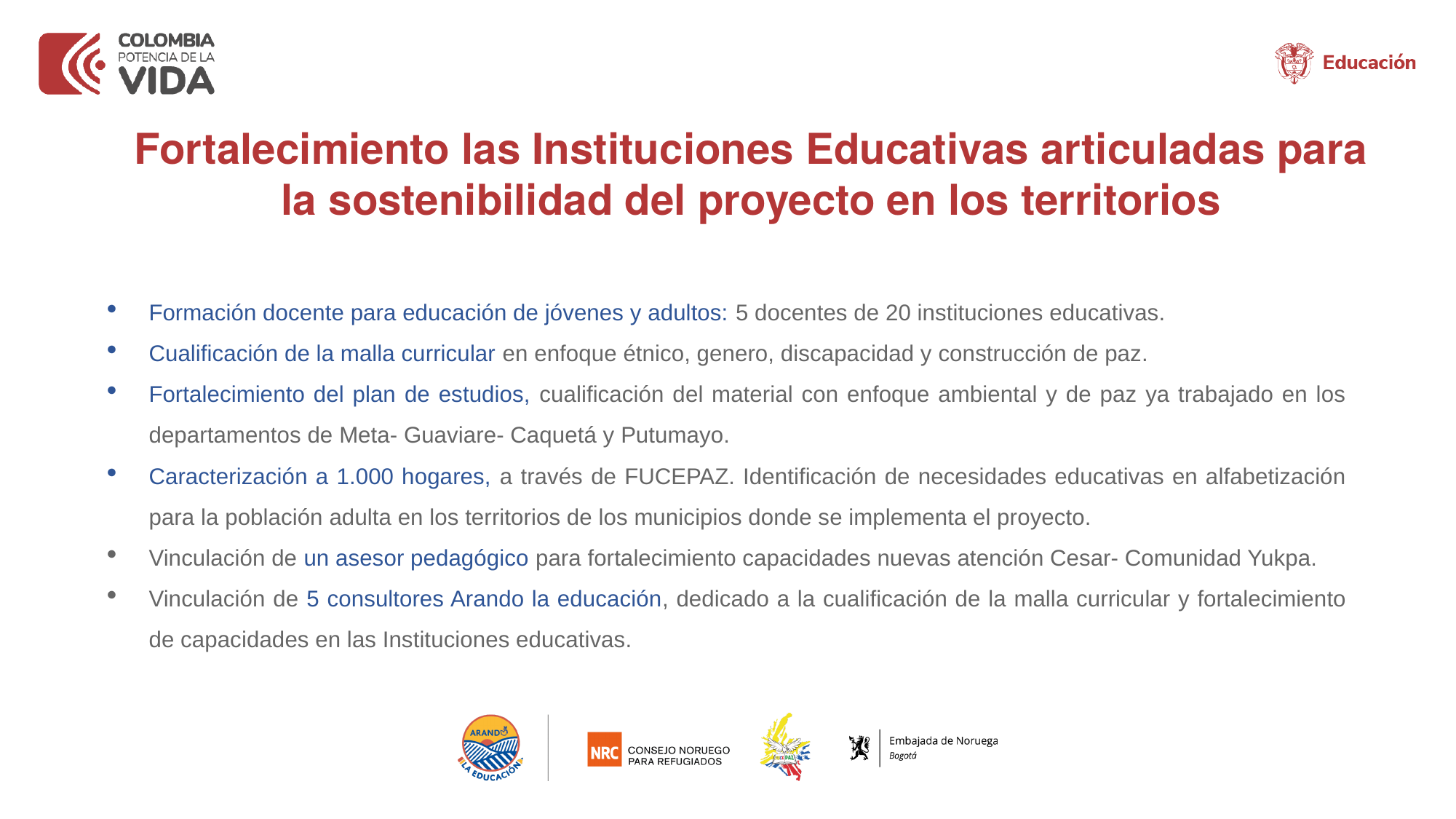

Fortalecimiento las Instituciones Educativas articuladas para la sostenibilidad del proyecto en los territorios
Formación docente para educación de jóvenes y adultos: 5 docentes de 20 instituciones educativas.
Cualificación de la malla curricular en enfoque étnico, genero, discapacidad y construcción de paz.
Fortalecimiento del plan de estudios, cualificación del material con enfoque ambiental y de paz ya trabajado en los departamentos de Meta- Guaviare- Caquetá y Putumayo.
Caracterización a 1.000 hogares, a través de FUCEPAZ. Identificación de necesidades educativas en alfabetización para la población adulta en los territorios de los municipios donde se implementa el proyecto.
Vinculación de un asesor pedagógico para fortalecimiento capacidades nuevas atención Cesar- Comunidad Yukpa.
Vinculación de 5 consultores Arando la educación, dedicado a la cualificación de la malla curricular y fortalecimiento de capacidades en las Instituciones educativas.
www.---------------.gov.co